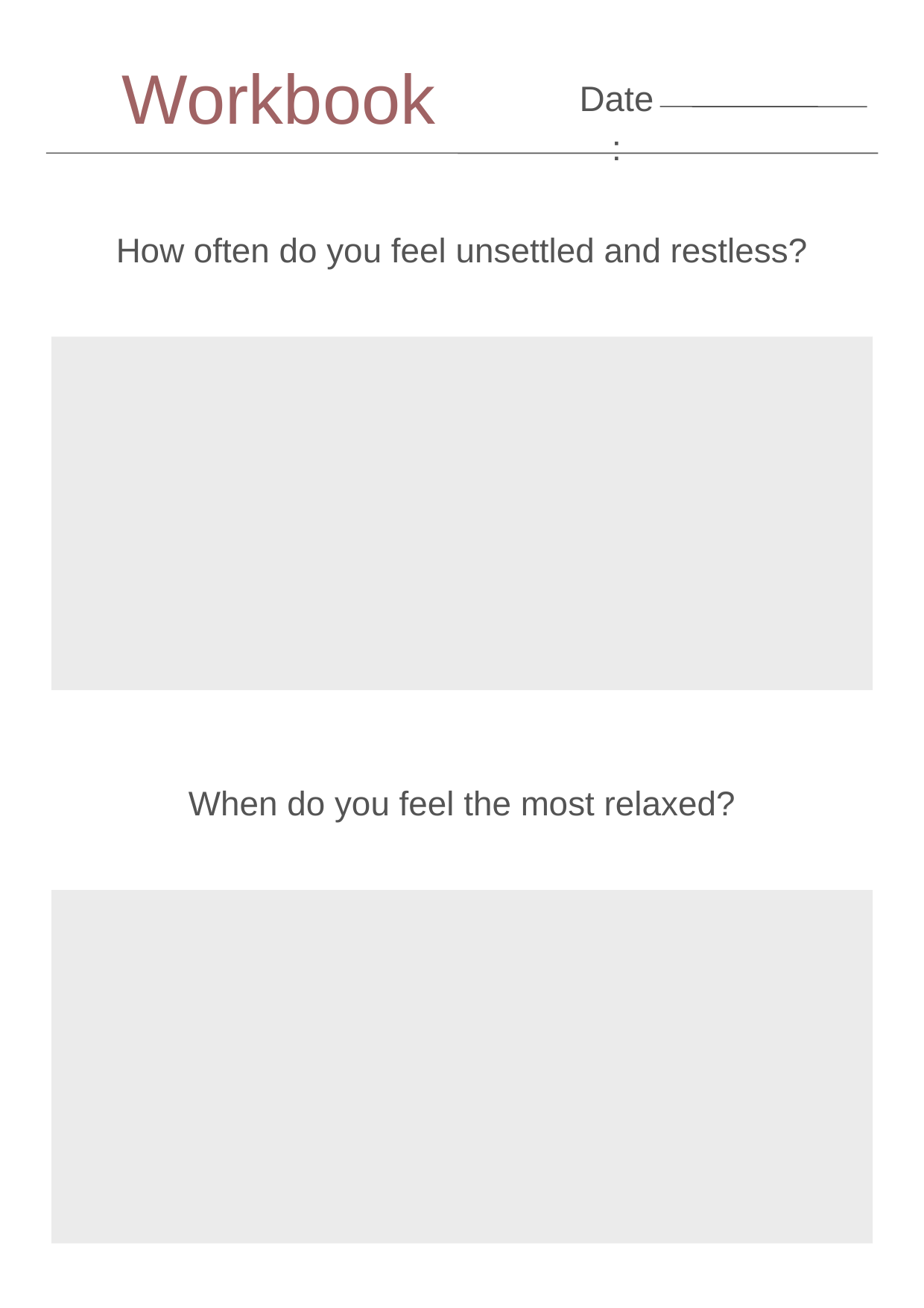

Workbook
Date:

How often do you feel unsettled and restless?

When do you feel the most relaxed?